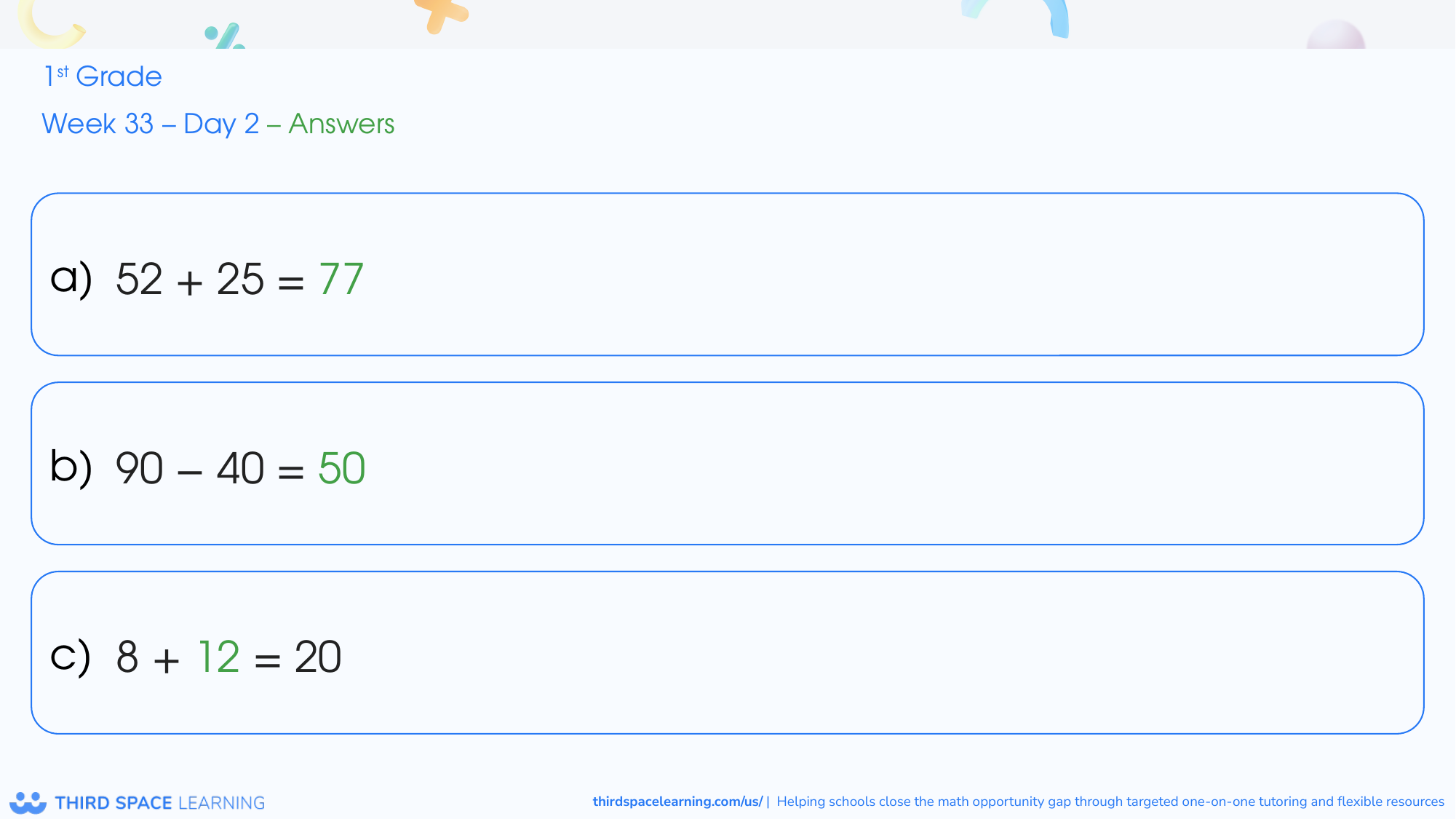

1st Grade
Week 33 – Day 2 – Answers
52 + 25 = 77
90 − 40 = 50
8 + 12 = 20